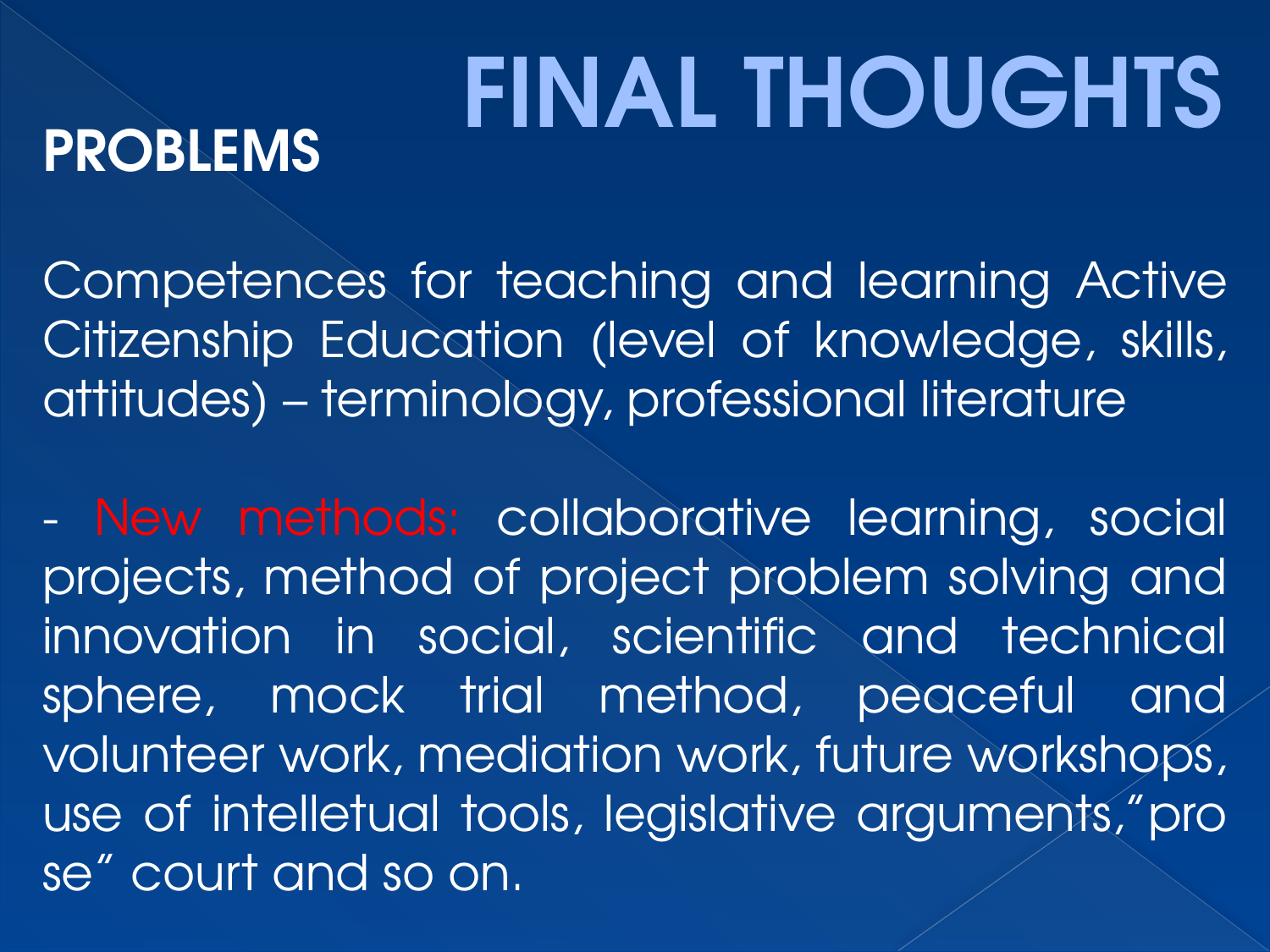

FINAL THOUGHTS
PROBLEMS
Competences for teaching and learning Active Citizenship Education (level of knowledge, skills, attitudes) – terminology, professional literature

- New methods: collaborative learning, social projects, method of project problem solving and innovation in social, scientific and technical sphere, mock trial method, peaceful and volunteer work, mediation work, future workshops, use of intelletual tools, legislative arguments,”pro se” court and so on.